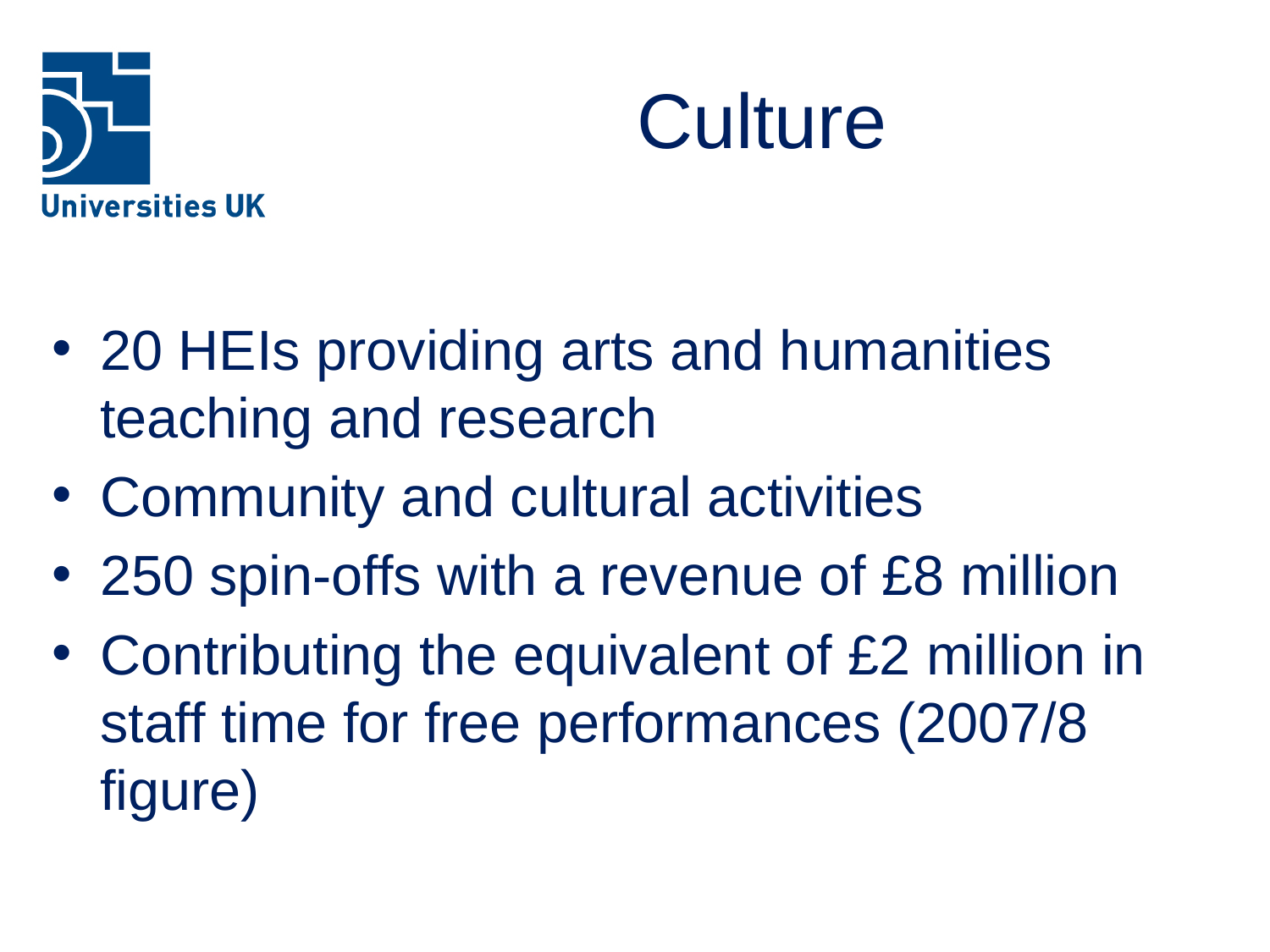

# Culture
20 HEIs providing arts and humanities teaching and research
Community and cultural activities
250 spin-offs with a revenue of £8 million
Contributing the equivalent of £2 million in staff time for free performances (2007/8 figure)